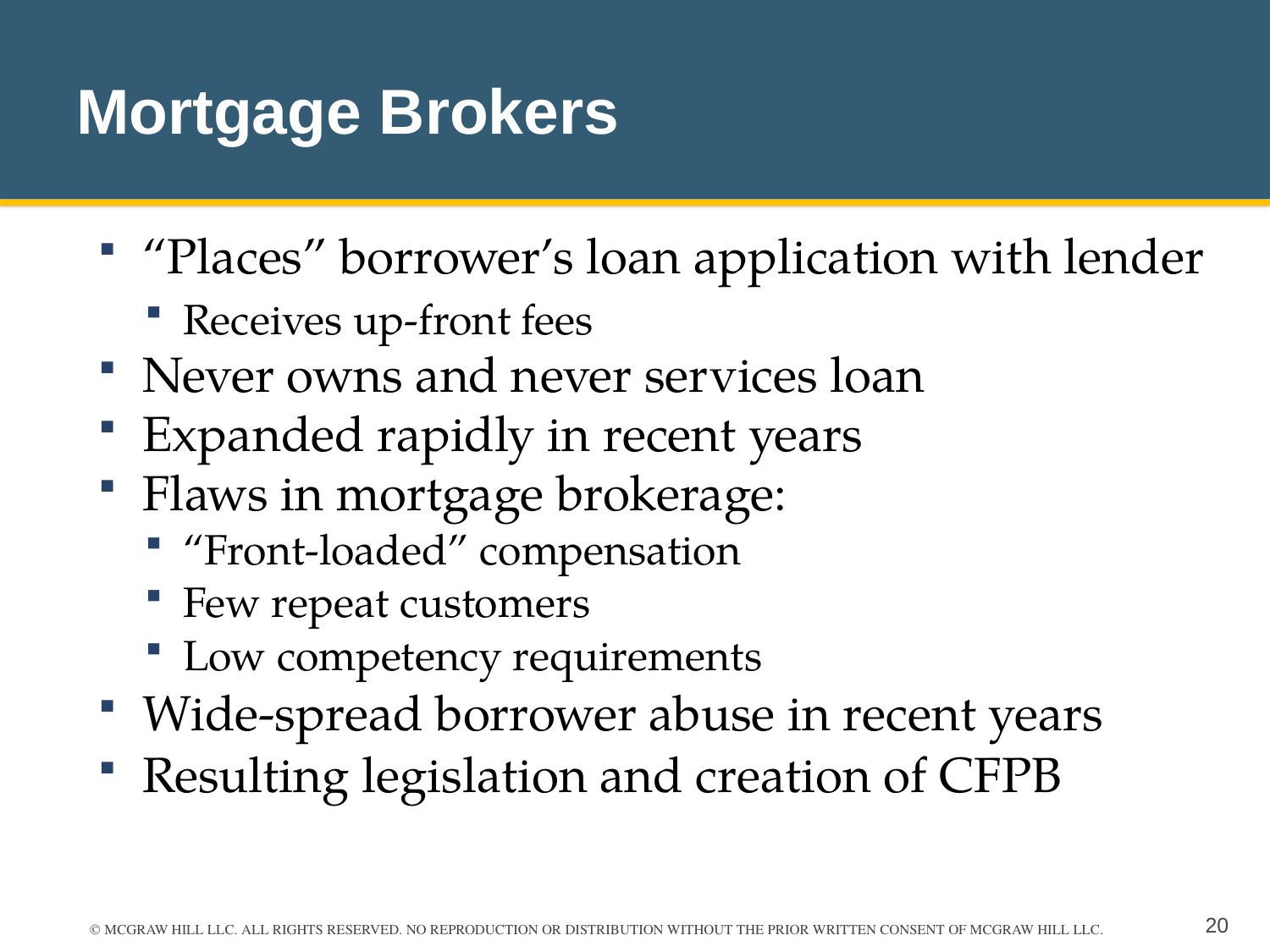

# Mortgage Brokers
“Places” borrower’s loan application with lender
Receives up-front fees
Never owns and never services loan
Expanded rapidly in recent years
Flaws in mortgage brokerage:
“Front-loaded” compensation
Few repeat customers
Low competency requirements
Wide-spread borrower abuse in recent years
Resulting legislation and creation of CFPB

© MCGRAW HILL LLC. ALL RIGHTS RESERVED. NO REPRODUCTION OR DISTRIBUTION WITHOUT THE PRIOR WRITTEN CONSENT OF MCGRAW HILL LLC.
20